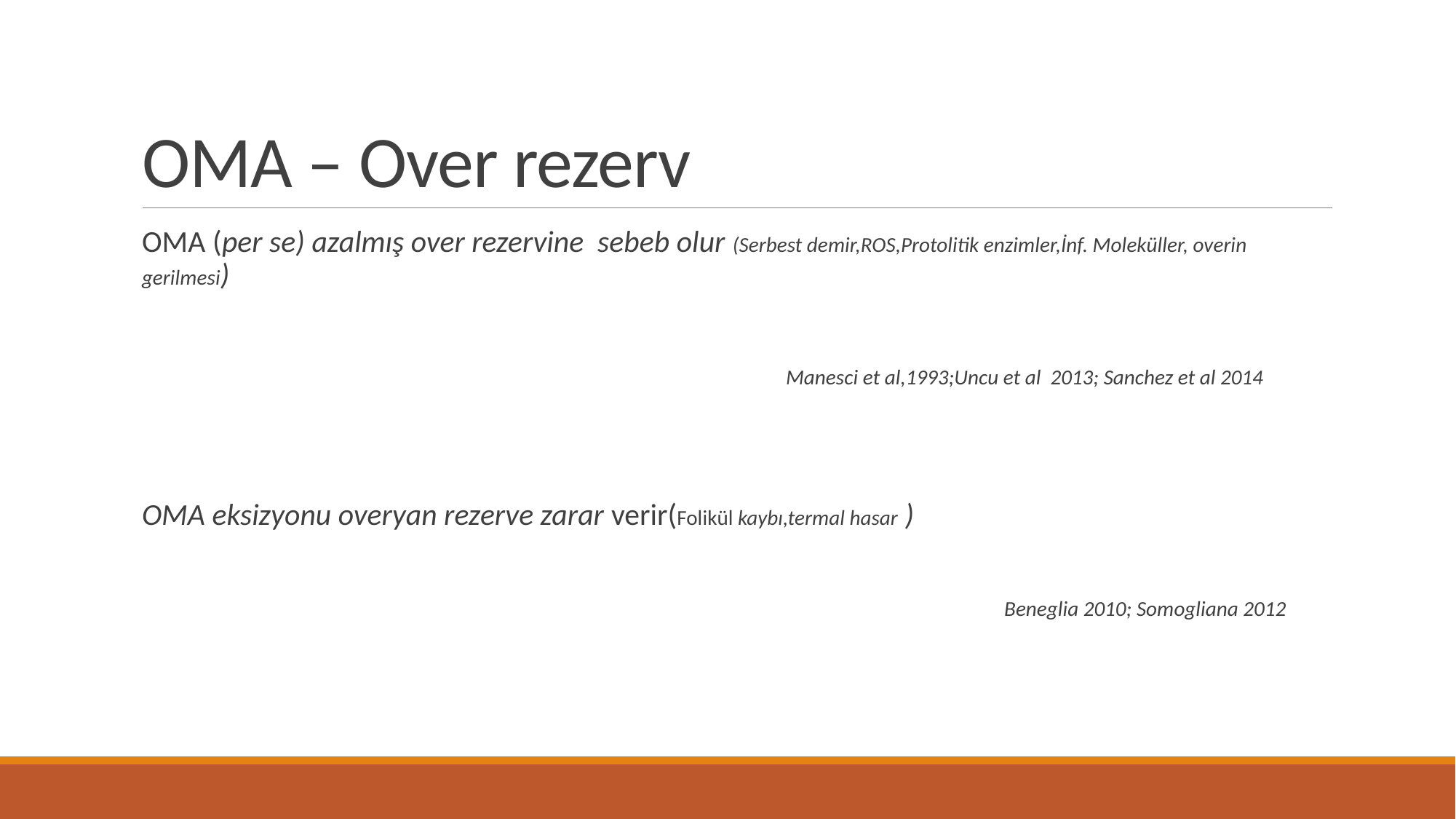

# OMA – Over rezerv
OMA (per se) azalmış over rezervine  sebeb olur (Serbest demir,ROS,Protolitik enzimler,İnf. Moleküller, overin gerilmesi)

						Manesci et al,1993;Uncu et al  2013; Sanchez et al 2014

OMA eksizyonu overyan rezerve zarar verir(Folikül kaybı,termal hasar )

								Beneglia 2010; Somogliana 2012